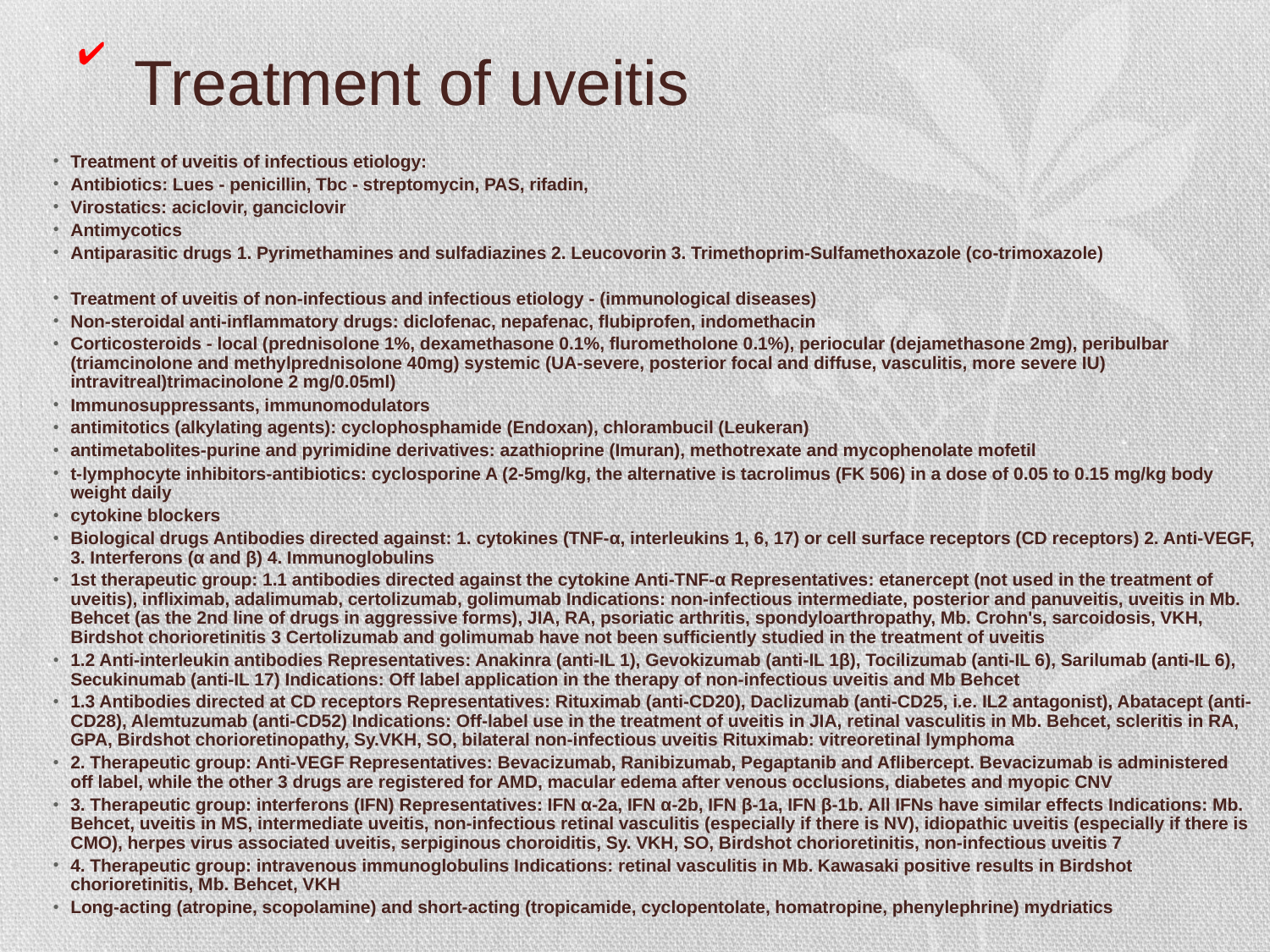

# Treatment of uveitis
✔
Treatment of uveitis of infectious etiology:
Antibiotics: Lues - penicillin, Tbc - streptomycin, PAS, rifadin,
Virostatics: aciclovir, ganciclovir
Antimycotics
Antiparasitic drugs 1. Pyrimethamines and sulfadiazines 2. Leucovorin 3. Trimethoprim-Sulfamethoxazole (co-trimoxazole)

Treatment of uveitis of non-infectious and infectious etiology - (immunological diseases)
Non-steroidal anti-inflammatory drugs: diclofenac, nepafenac, flubiprofen, indomethacin
Corticosteroids - local (prednisolone 1%, dexamethasone 0.1%, flurometholone 0.1%), periocular (dejamethasone 2mg), peribulbar (triamcinolone and methylprednisolone 40mg) systemic (UA-severe, posterior focal and diffuse, vasculitis, more severe IU) intravitreal)trimacinolone 2 mg/0.05ml)
Immunosuppressants, immunomodulators
antimitotics (alkylating agents): cyclophosphamide (Endoxan), chlorambucil (Leukeran)
antimetabolites-purine and pyrimidine derivatives: azathioprine (Imuran), methotrexate and mycophenolate mofetil
t-lymphocyte inhibitors-antibiotics: cyclosporine A (2-5mg/kg, the alternative is tacrolimus (FK 506) in a dose of 0.05 to 0.15 mg/kg body weight daily
cytokine blockers
Biological drugs Antibodies directed against: 1. cytokines (TNF-α, interleukins 1, 6, 17) or cell surface receptors (CD receptors) 2. Anti-VEGF, 3. Interferons (α and β) 4. Immunoglobulins
1st therapeutic group: 1.1 antibodies directed against the cytokine Anti-TNF-α Representatives: etanercept (not used in the treatment of uveitis), infliximab, adalimumab, certolizumab, golimumab Indications: non-infectious intermediate, posterior and panuveitis, uveitis in Mb. Behcet (as the 2nd line of drugs in aggressive forms), JIA, RA, psoriatic arthritis, spondyloarthropathy, Mb. Crohn's, sarcoidosis, VKH, Birdshot chorioretinitis 3 Certolizumab and golimumab have not been sufficiently studied in the treatment of uveitis
1.2 Anti-interleukin antibodies Representatives: Anakinra (anti-IL 1), Gevokizumab (anti-IL 1β), Tocilizumab (anti-IL 6), Sarilumab (anti-IL 6), Secukinumab (anti-IL 17) Indications: Off label application in the therapy of non-infectious uveitis and Mb Behcet
1.3 Antibodies directed at CD receptors Representatives: Rituximab (anti-CD20), Daclizumab (anti-CD25, i.e. IL2 antagonist), Abatacept (anti-CD28), Alemtuzumab (anti-CD52) Indications: Off-label use in the treatment of uveitis in JIA, retinal vasculitis in Mb. Behcet, scleritis in RA, GPA, Birdshot chorioretinopathy, Sy.VKH, SO, bilateral non-infectious uveitis Rituximab: vitreoretinal lymphoma
2. Therapeutic group: Anti-VEGF Representatives: Bevacizumab, Ranibizumab, Pegaptanib and Aflibercept. Bevacizumab is administered off label, while the other 3 drugs are registered for AMD, macular edema after venous occlusions, diabetes and myopic CNV
3. Therapeutic group: interferons (IFN) Representatives: IFN α-2a, IFN α-2b, IFN β-1a, IFN β-1b. All IFNs have similar effects Indications: Mb. Behcet, uveitis in MS, intermediate uveitis, non-infectious retinal vasculitis (especially if there is NV), idiopathic uveitis (especially if there is CMO), herpes virus associated uveitis, serpiginous choroiditis, Sy. VKH, SO, Birdshot chorioretinitis, non-infectious uveitis 7
4. Therapeutic group: intravenous immunoglobulins Indications: retinal vasculitis in Mb. Kawasaki positive results in Birdshot chorioretinitis, Mb. Behcet, VKH
Long-acting (atropine, scopolamine) and short-acting (tropicamide, cyclopentolate, homatropine, phenylephrine) mydriatics